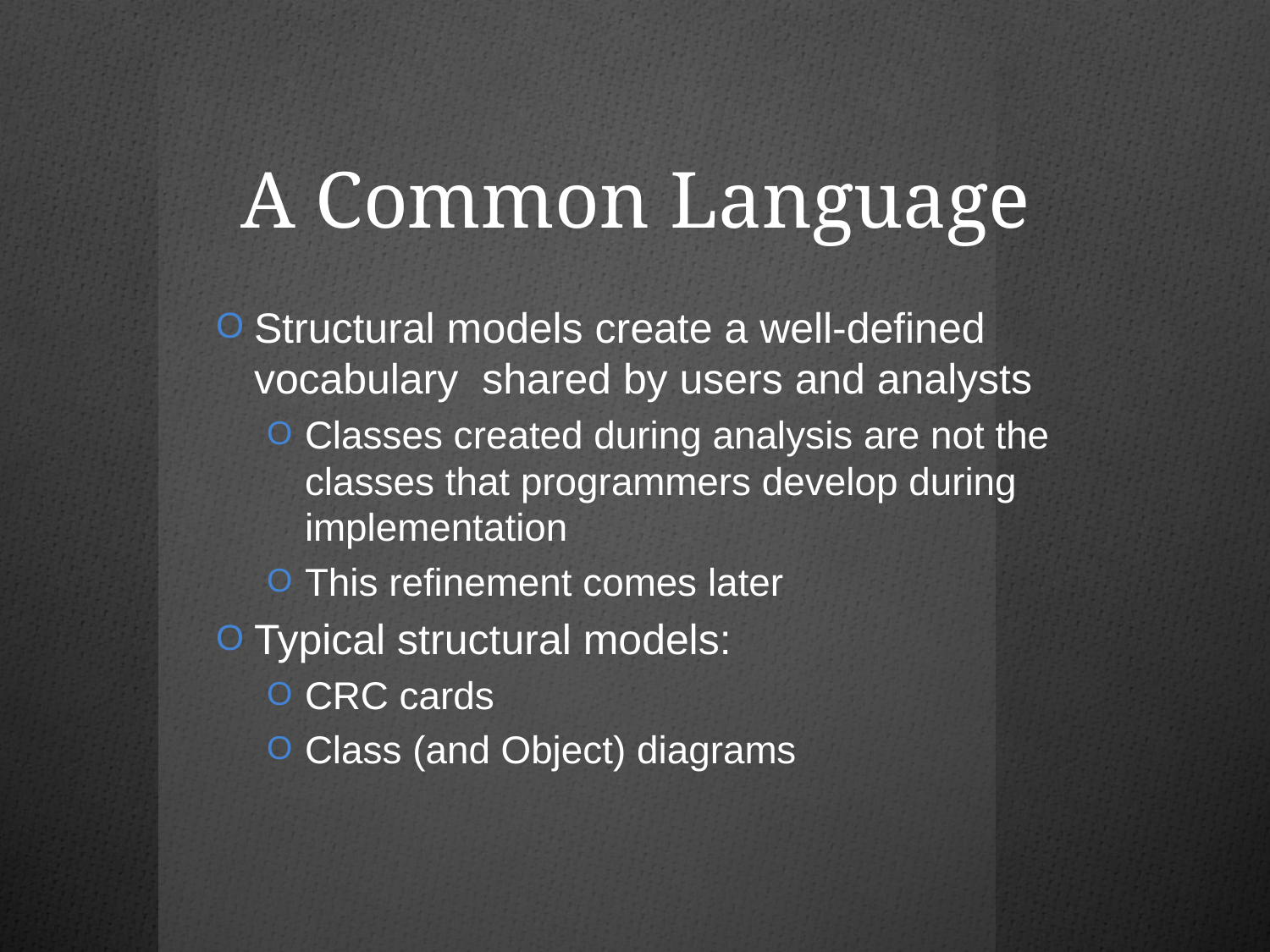

# A Common Language
Structural models create a well-defined vocabulary  shared by users and analysts
Classes created during analysis are not the classes that programmers develop during implementation
This refinement comes later
Typical structural models:
CRC cards
Class (and Object) diagrams